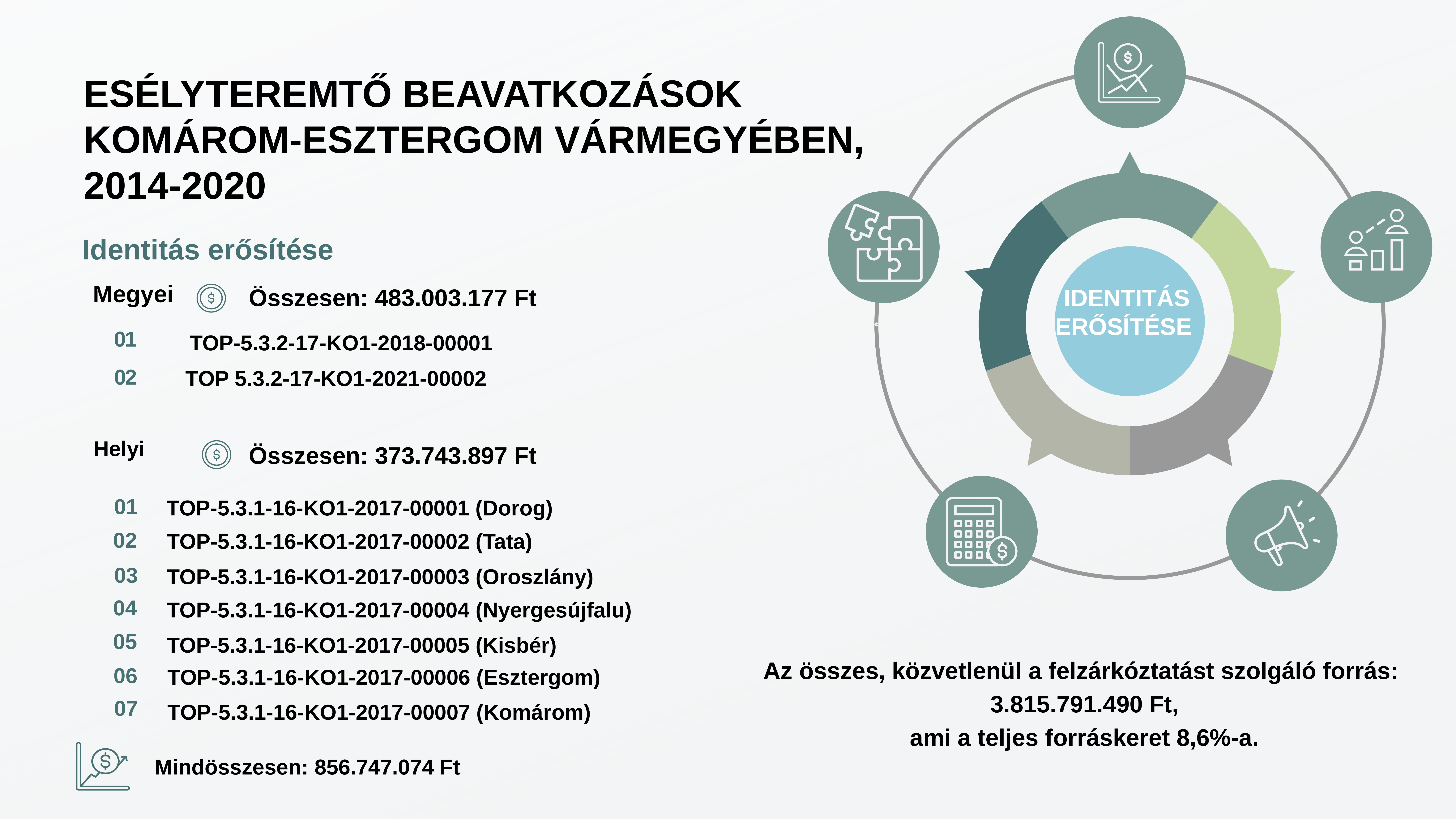

Esélyteremtő beavatkozások Komárom-Esztergom vármegyében, 2014-2020

Identitás erősítése

Megyei
Összesen: 483.003.177 Ft
Identitás erősítése

01
TOP-5.3.2-17-KO1-2018-00001

02
TOP 5.3.2-17-KO1-2021-00002
Helyi
Összesen: 373.743.897 Ft

01
TOP-5.3.1-16-KO1-2017-00001 (Dorog)

TOP-5.3.1-16-KO1-2017-00002 (Tata)
02
03
TOP-5.3.1-16-KO1-2017-00003 (Oroszlány)
04
TOP-5.3.1-16-KO1-2017-00004 (Nyergesújfalu)
05
TOP-5.3.1-16-KO1-2017-00005 (Kisbér)
Az összes, közvetlenül a felzárkóztatást szolgáló forrás:
3.815.791.490 Ft,
ami a teljes forráskeret 8,6%-a.
06
TOP-5.3.1-16-KO1-2017-00006 (Esztergom)
07
TOP-5.3.1-16-KO1-2017-00007 (Komárom)

Mindösszesen: 856.747.074 Ft